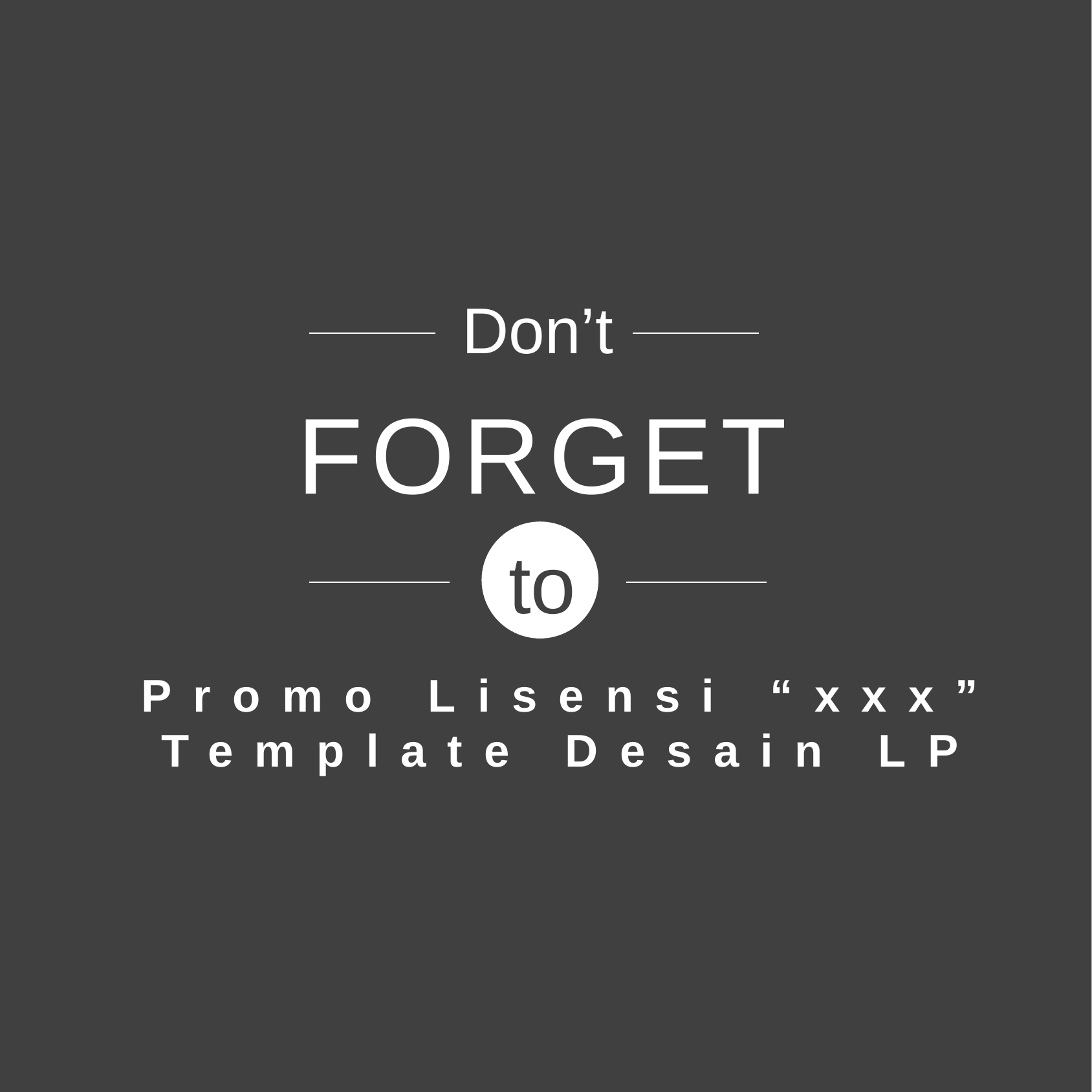

Don’t
FORGET

to
Promo Lisensi “xxx”
Template Desain LP